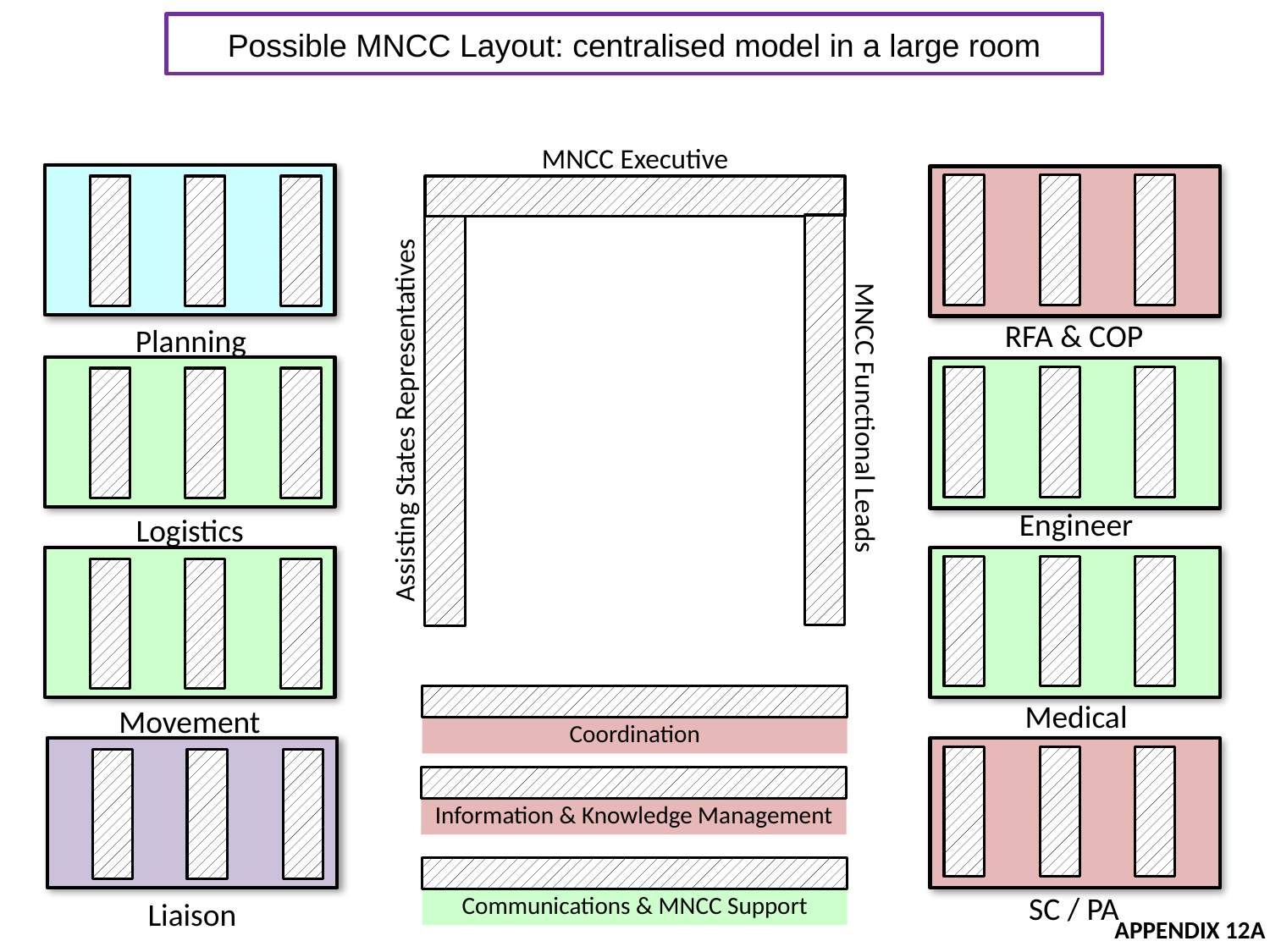

Possible MNCC Layout: centralised model in a large room
MNCC Executive

RFA & COP
Planning

MNCC Functional Leads
Assisting States Representatives
Engineer
Logistics

Medical
Movement
Coordination

Information & Knowledge Management

SC / PA
Communications & MNCC Support
Liaison
APPENDIX 12A